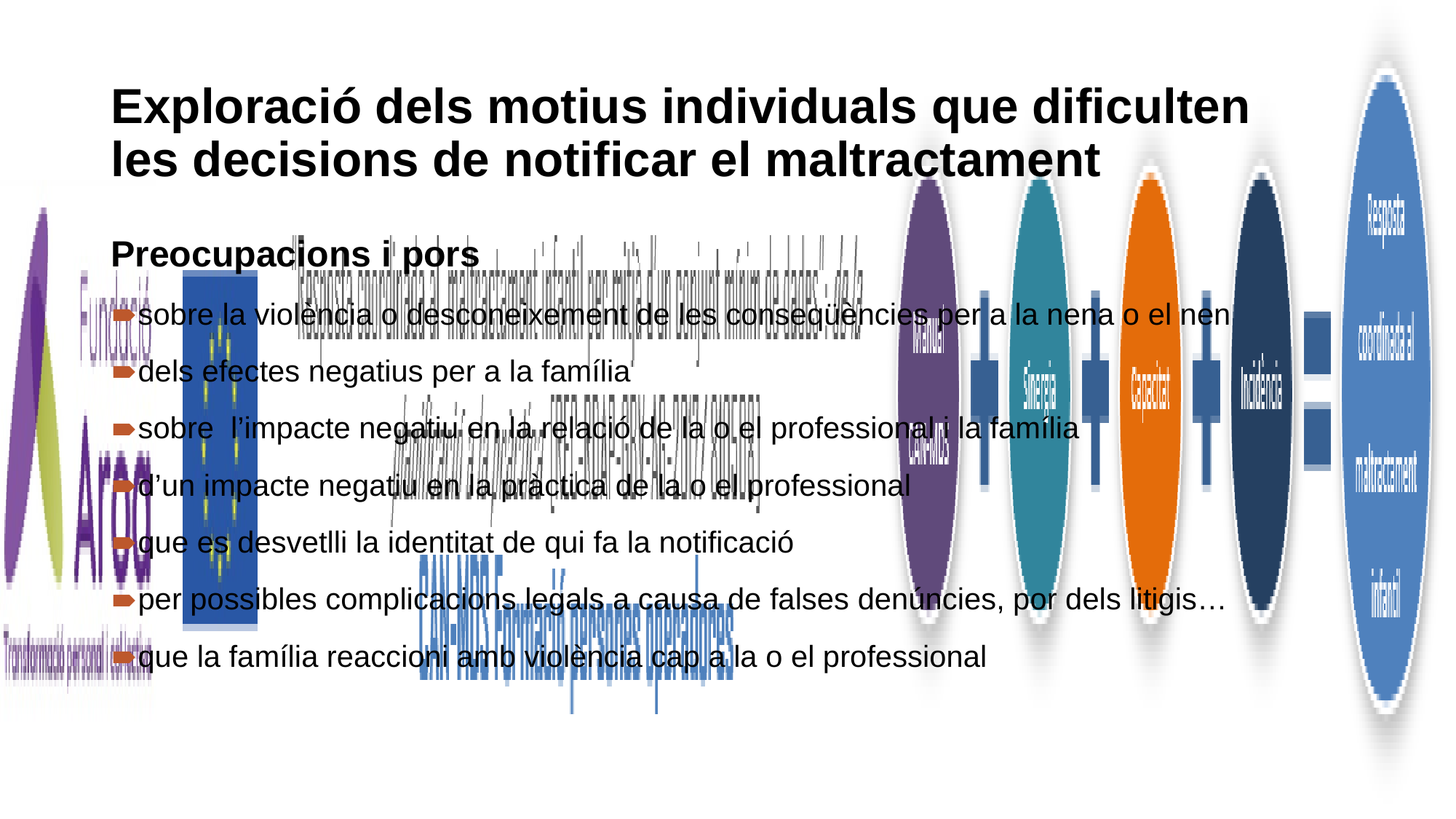

Exploració dels motius individuals que dificulten  les decisions de notificar el maltractament
Preocupacions i pors
sobre la violència o desconeixement de les conseqüències per a la nena o el nen
dels efectes negatius per a la família
sobre  l’impacte negatiu en la relació de la o el professional i la família
d’un impacte negatiu en la pràctica de la o el professional
que es desvetlli la identitat de qui fa la notificació
per possibles complicacions legals a causa de falses denúncies, por dels litigis…
que la família reaccioni amb violència cap a la o el professional